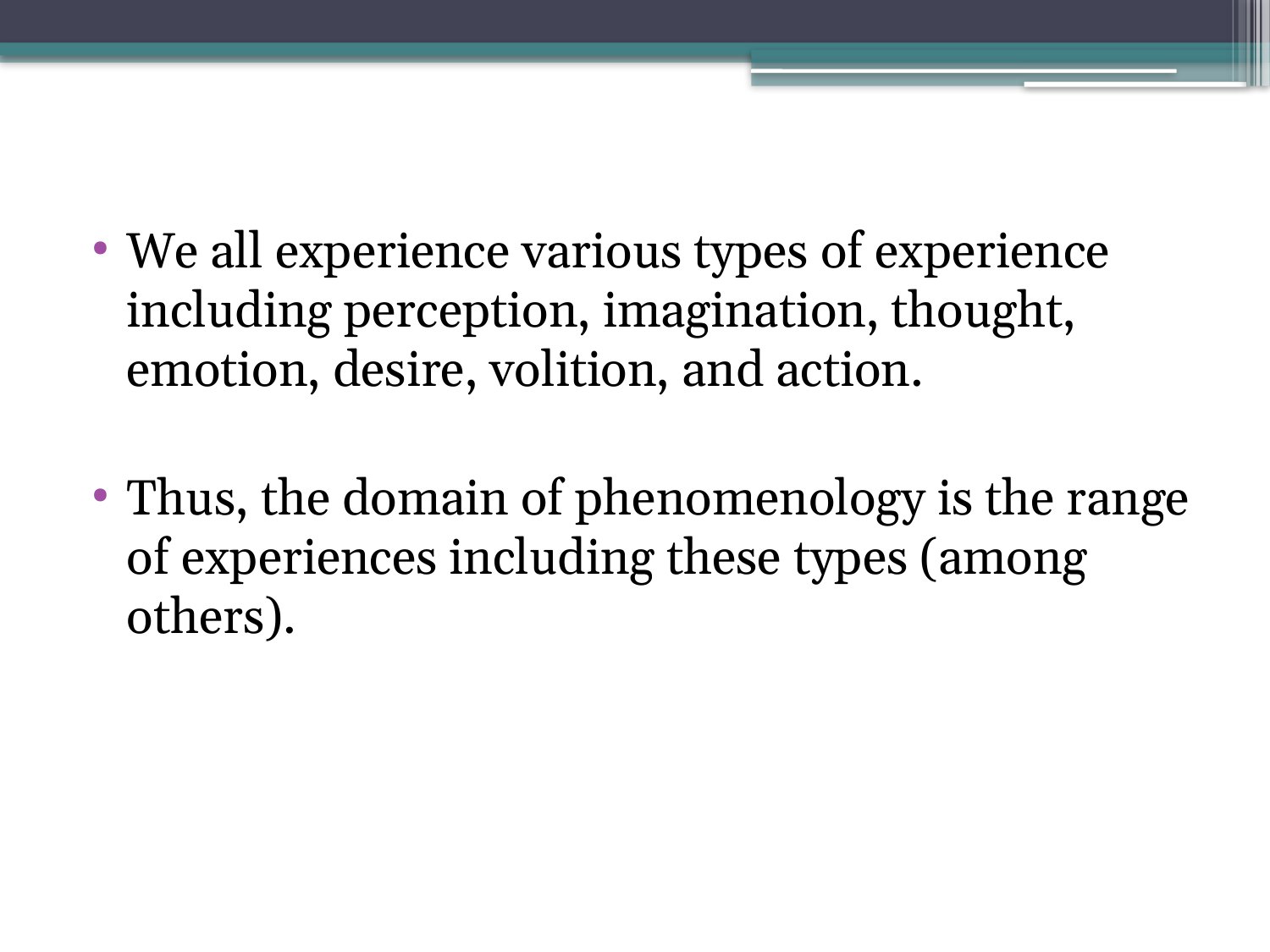

We all experience various types of experience including perception, imagination, thought, emotion, desire, volition, and action.

Thus, the domain of phenomenology is the range of experiences including these types (among others).